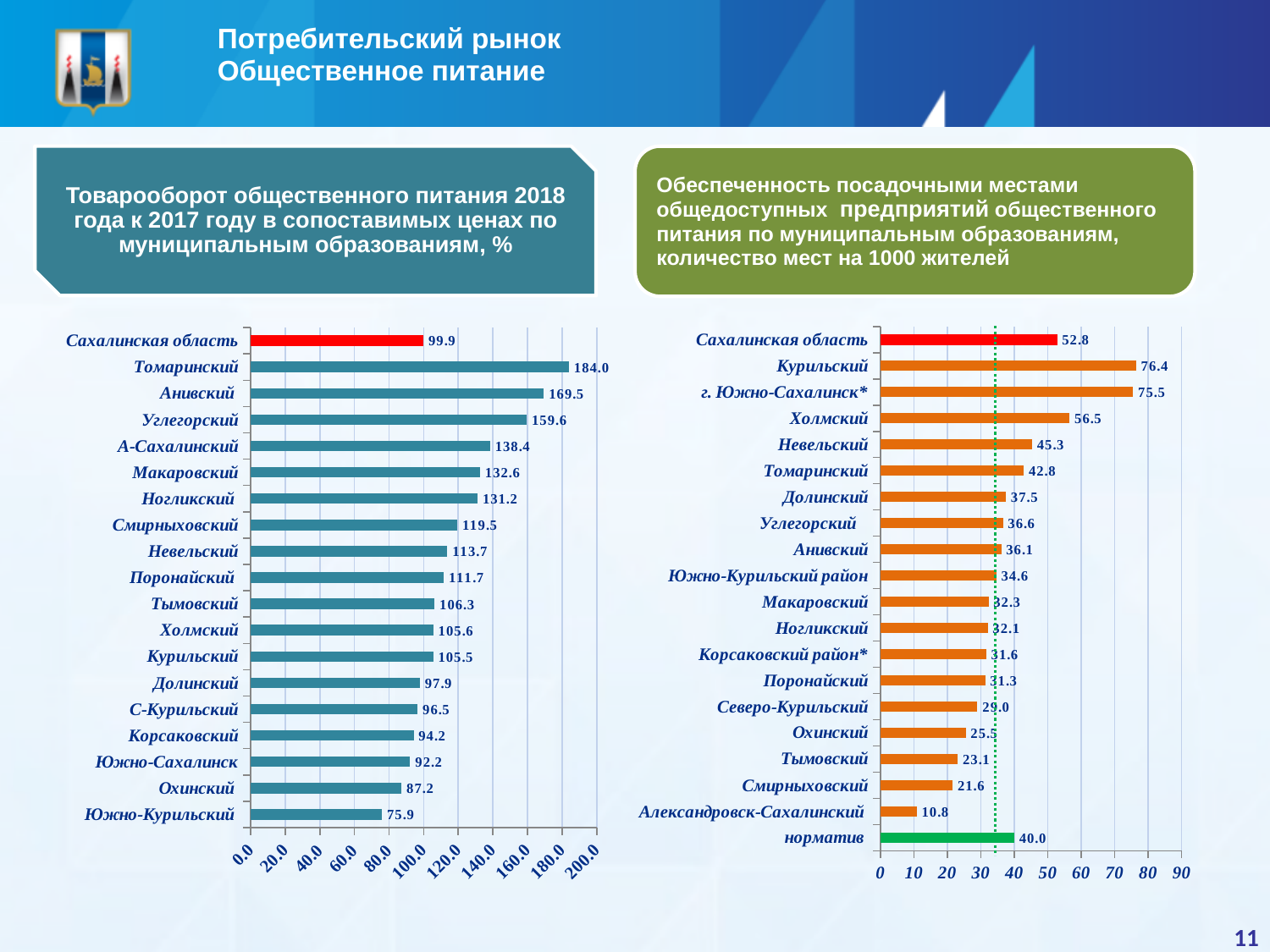

Потребительский рынок
Общественное питание

Товарооборот общественного питания 2018 года к 2017 году в сопоставимых ценах по муниципальным образованиям, %
Обеспеченность посадочными местами общедоступных  предприятий общественного питания по муниципальным образованиям,
количество мест на 1000 жителей

### Chart

| Category |  |
|---|---|
| норматив  | 40.0 |
| Александровск-Сахалинский  | 10.8 |
| Смирныховский | 21.6 |
| Тымовский | 23.1 |
| Охинский | 25.5 |
| Северо-Курильский | 29.0 |
| Поронайский | 31.3 |
| Корсаковский район* | 31.6 |
| Ногликский | 32.1 |
| Макаровский | 32.3 |
| Южно-Курильский район | 34.6 |
| Анивский | 36.1 |
| Углегорский    | 36.6 |
| Долинский | 37.5 |
| Томаринский | 42.8 |
| Невельский | 45.3 |
| Холмский | 56.5 |
| г. Южно-Сахалинск* | 75.5 |
| Курильский | 76.4 |
| Сахалинская область | 52.8 |

### Chart

| Category |  |
|---|---|
| Южно-Курильский  | 75.9 |
| Охинский  | 87.2 |
| Южно-Сахалинск | 92.2 |
| Корсаковский | 94.2 |
| С-Курильский | 96.5 |
| Долинский | 97.9 |
| Курильский | 105.5 |
| Холмский | 105.6 |
| Тымовский | 106.3 |
| Поронайский  | 111.7 |
| Невельский | 113.7 |
| Смирныховский | 119.5 |
| Ногликский  | 131.2 |
| Макаровский | 132.6 |
| А-Сахалинский | 138.4 |
| Углегорский | 159.6 |
| Анивский  | 169.5 |
| Томаринский | 184.0 |
| Сахалинская область | 99.9 |
11